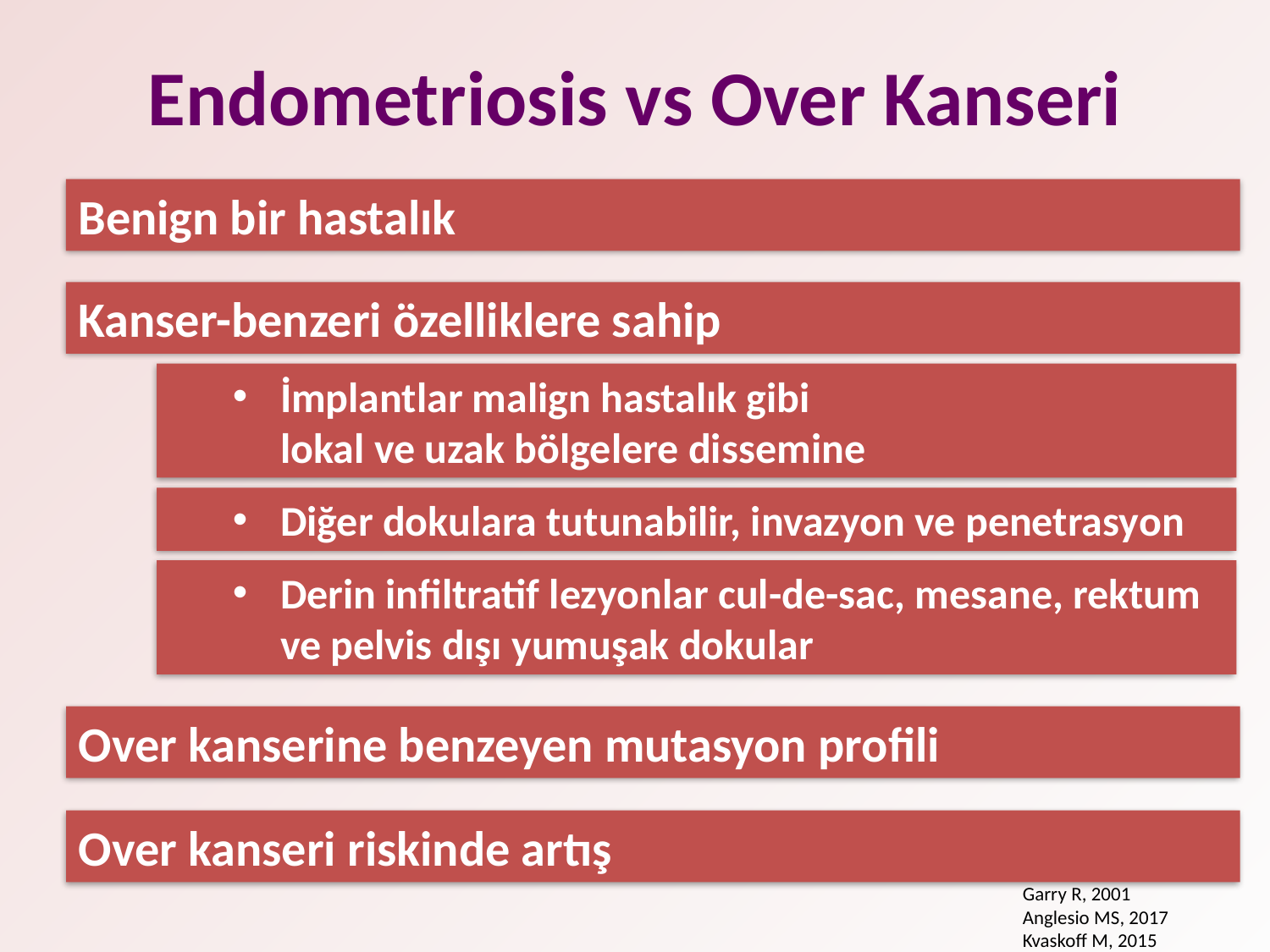

# Endometriosis vs Over Kanseri
Benign bir hastalık
Kanser-benzeri özelliklere sahip
İmplantlar malign hastalık gibi                                    lokal ve uzak bölgelere dissemine
Diğer dokulara tutunabilir, invazyon ve penetrasyon
Derin infiltratif lezyonlar cul-de-sac, mesane, rektum ve pelvis dışı yumuşak dokular
Over kanserine benzeyen mutasyon profili
Over kanseri riskinde artış
Garry R, 2001
Anglesio MS, 2017
Kvaskoff M, 2015